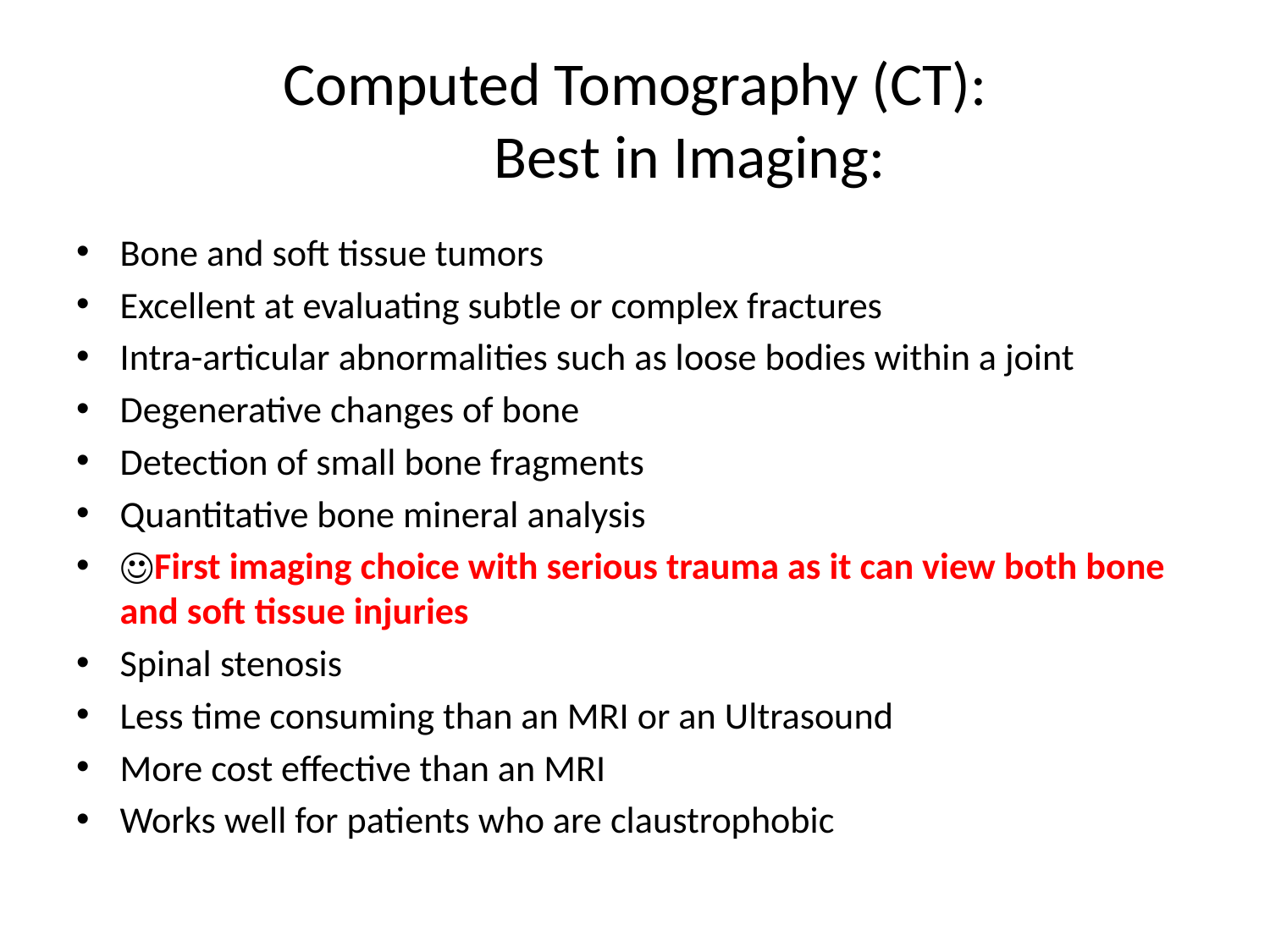

# Computed Tomography (CT): Best in Imaging:
Bone and soft tissue tumors
Excellent at evaluating subtle or complex fractures
Intra-articular abnormalities such as loose bodies within a joint
Degenerative changes of bone
Detection of small bone fragments
Quantitative bone mineral analysis
☺First imaging choice with serious trauma as it can view both bone and soft tissue injuries
Spinal stenosis
Less time consuming than an MRI or an Ultrasound
More cost effective than an MRI
Works well for patients who are claustrophobic